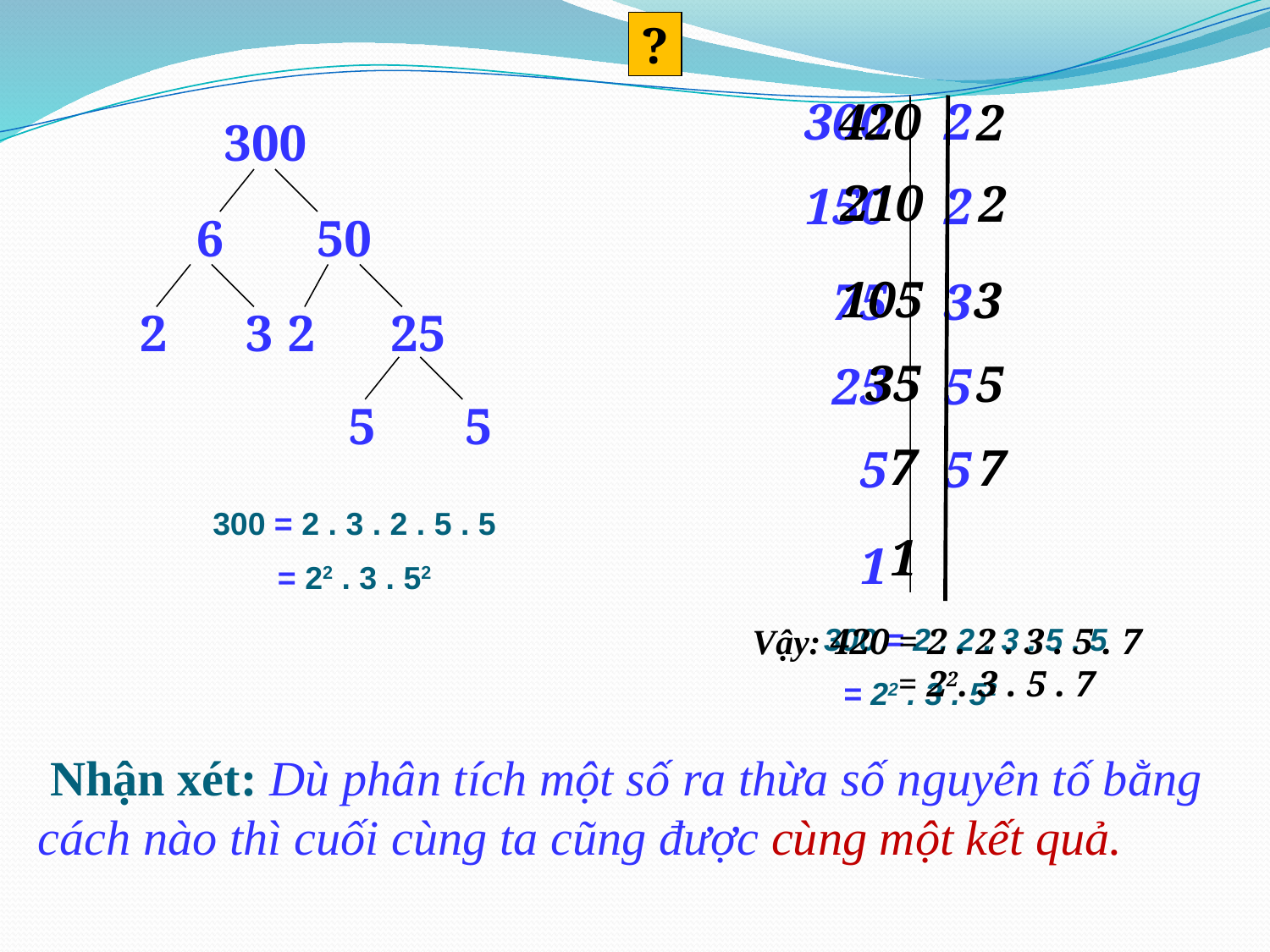

?
300
420
2
2

300
210
2

150
2
6
50
105
3

75
3
2
3
2
25
35
5
25
5

5
5
7
7
5
5
300 = 2 . 3 . 2 . 5 . 5
= 22 . 3 . 52
1
1
300 = 2 . 2 . 3 . 5 . 5
= 22 . 3 . 52
Vậy: 420 = 2 . 2 . 3 . 5 . 7
                = 22. 3 . 5 . 7
 Nhận xét: Dù phân tích một số ra thừa số nguyên tố bằng cách nào thì cuối cùng ta cũng được cùng một kết quả.